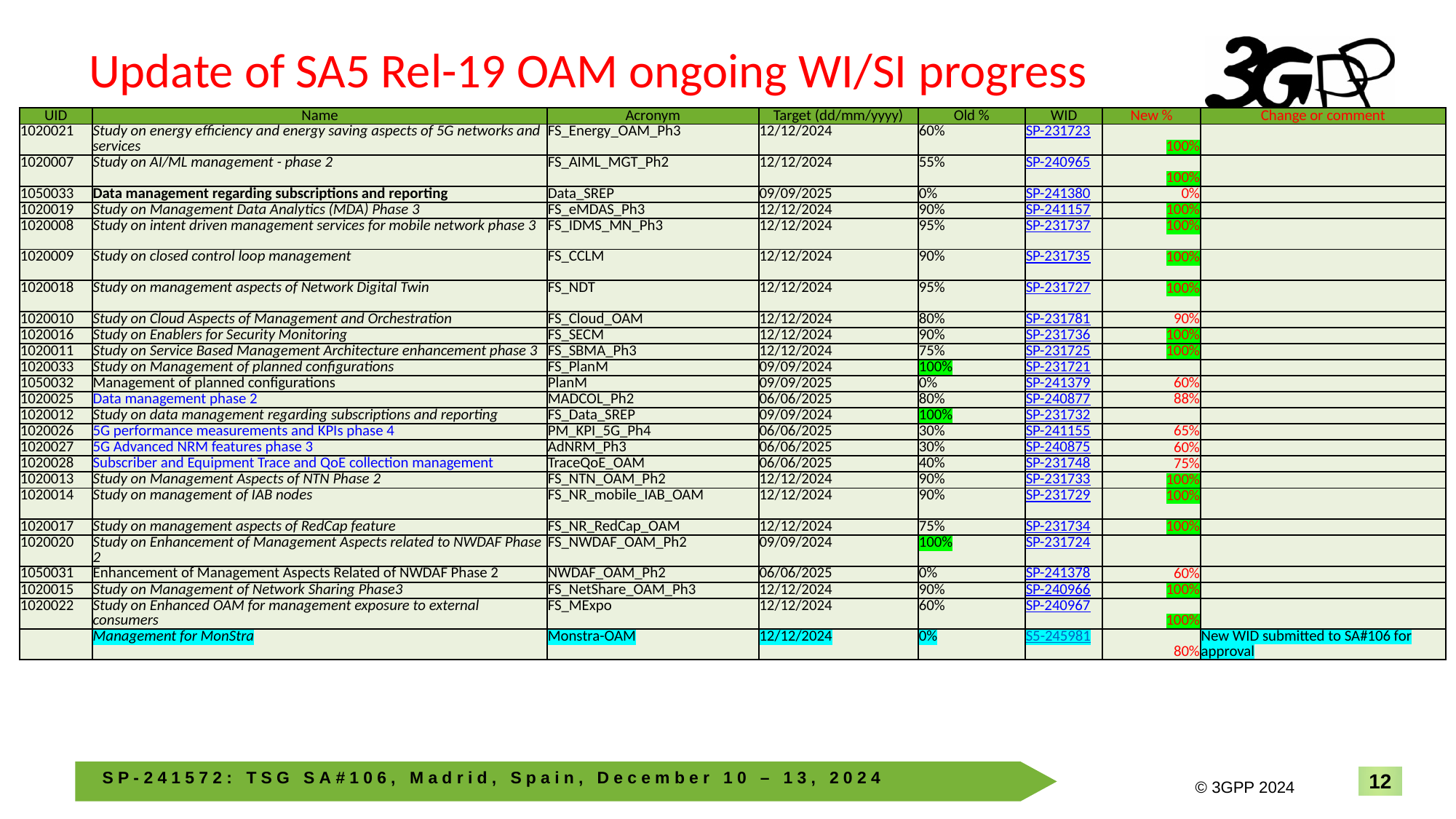

# Update of SA5 Rel-19 OAM ongoing WI/SI progress
| UID | Name | Acronym | Target (dd/mm/yyyy) | Old % | WID | New % | Change or comment |
| --- | --- | --- | --- | --- | --- | --- | --- |
| 1020021 | Study on energy efficiency and energy saving aspects of 5G networks and services | FS\_Energy\_OAM\_Ph3 | 12/12/2024 | 60% | SP-231723 | 100% |  |
| 1020007 | Study on AI/ML management - phase 2 | FS\_AIML\_MGT\_Ph2 | 12/12/2024 | 55% | SP-240965 | 100% |  |
| 1050033 | Data management regarding subscriptions and reporting | Data\_SREP | 09/09/2025 | 0% | SP-241380 | 0% |  |
| 1020019 | Study on Management Data Analytics (MDA) Phase 3 | FS\_eMDAS\_Ph3 | 12/12/2024 | 90% | SP-241157 | 100% |  |
| 1020008 | Study on intent driven management services for mobile network phase 3 | FS\_IDMS\_MN\_Ph3 | 12/12/2024 | 95% | SP-231737 | 100% |  |
| 1020009 | Study on closed control loop management | FS\_CCLM | 12/12/2024 | 90% | SP-231735 | 100% |  |
| 1020018 | Study on management aspects of Network Digital Twin | FS\_NDT | 12/12/2024 | 95% | SP-231727 | 100% |  |
| 1020010 | Study on Cloud Aspects of Management and Orchestration | FS\_Cloud\_OAM | 12/12/2024 | 80% | SP-231781 | 90% |  |
| 1020016 | Study on Enablers for Security Monitoring | FS\_SECM | 12/12/2024 | 90% | SP-231736 | 100% |  |
| 1020011 | Study on Service Based Management Architecture enhancement phase 3 | FS\_SBMA\_Ph3 | 12/12/2024 | 75% | SP-231725 | 100% |  |
| 1020033 | Study on Management of planned configurations | FS\_PlanM | 09/09/2024 | 100% | SP-231721 |  |  |
| 1050032 | Management of planned configurations | PlanM | 09/09/2025 | 0% | SP-241379 | 60% |  |
| 1020025 | Data management phase 2 | MADCOL\_Ph2 | 06/06/2025 | 80% | SP-240877 | 88% |  |
| 1020012 | Study on data management regarding subscriptions and reporting | FS\_Data\_SREP | 09/09/2024 | 100% | SP-231732 |  |  |
| 1020026 | 5G performance measurements and KPIs phase 4 | PM\_KPI\_5G\_Ph4 | 06/06/2025 | 30% | SP-241155 | 65% |  |
| 1020027 | 5G Advanced NRM features phase 3 | AdNRM\_Ph3 | 06/06/2025 | 30% | SP-240875 | 60% |  |
| 1020028 | Subscriber and Equipment Trace and QoE collection management | TraceQoE\_OAM | 06/06/2025 | 40% | SP-231748 | 75% |  |
| 1020013 | Study on Management Aspects of NTN Phase 2 | FS\_NTN\_OAM\_Ph2 | 12/12/2024 | 90% | SP-231733 | 100% |  |
| 1020014 | Study on management of IAB nodes | FS\_NR\_mobile\_IAB\_OAM | 12/12/2024 | 90% | SP-231729 | 100% |  |
| 1020017 | Study on management aspects of RedCap feature | FS\_NR\_RedCap\_OAM | 12/12/2024 | 75% | SP-231734 | 100% |  |
| 1020020 | Study on Enhancement of Management Aspects related to NWDAF Phase 2 | FS\_NWDAF\_OAM\_Ph2 | 09/09/2024 | 100% | SP-231724 |  |  |
| 1050031 | Enhancement of Management Aspects Related of NWDAF Phase 2 | NWDAF\_OAM\_Ph2 | 06/06/2025 | 0% | SP-241378 | 60% |  |
| 1020015 | Study on Management of Network Sharing Phase3 | FS\_NetShare\_OAM\_Ph3 | 12/12/2024 | 90% | SP-240966 | 100% |  |
| 1020022 | Study on Enhanced OAM for management exposure to external consumers | FS\_MExpo | 12/12/2024 | 60% | SP-240967 | 100% |  |
|  | Management for MonStra | Monstra-OAM | 12/12/2024 | 0% | S5-245981 | 80% | New WID submitted to SA#106 for approval |